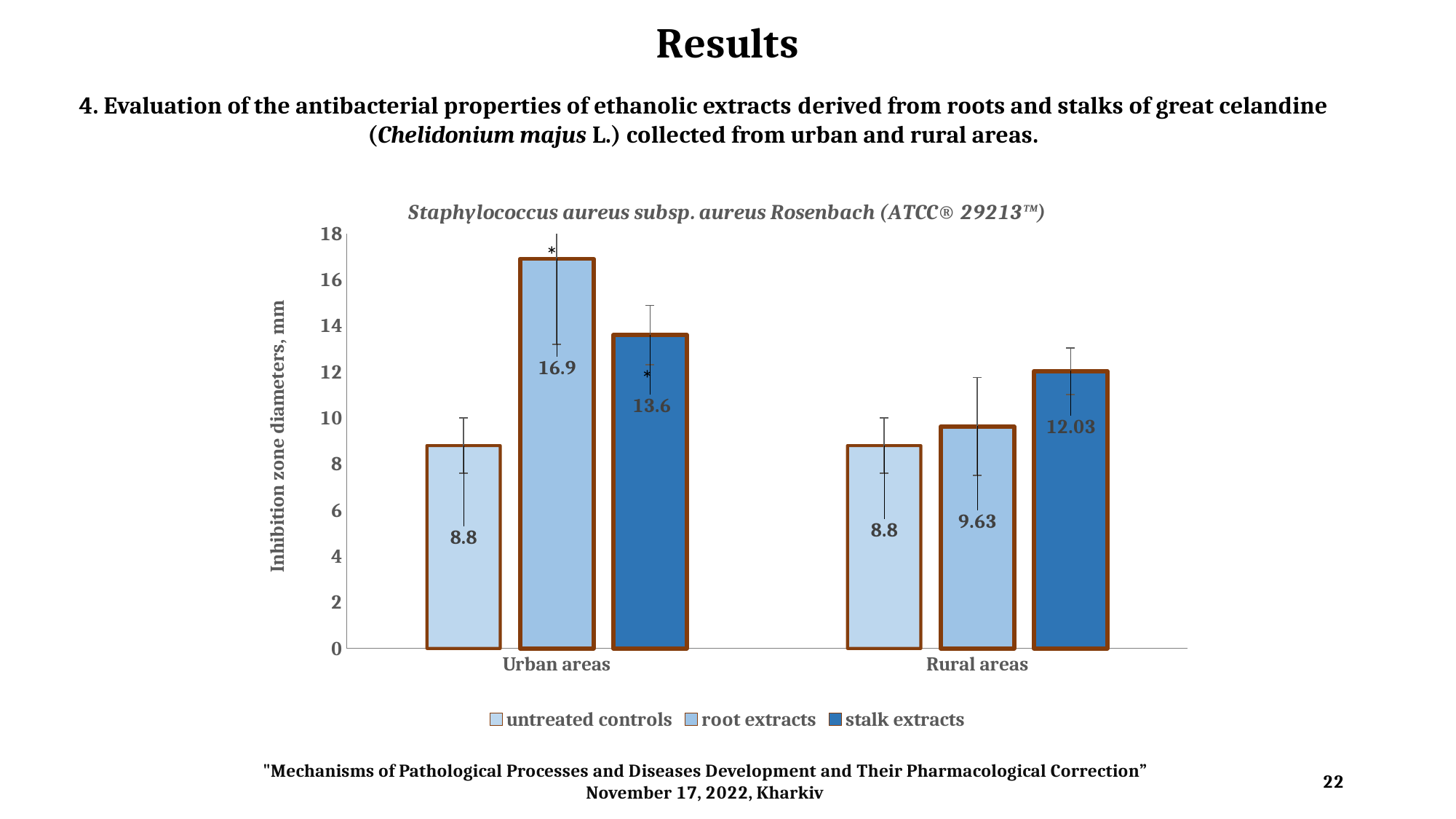

# Results
4. Evaluation of the antibacterial properties of ethanolic extracts derived from roots and stalks of great celandine (Chelidonium majus L.) collected from urban and rural areas.

### Chart: Staphylococcus aureus subsp. aureus Rosenbach (ATCC® 29213™)

| Category | untreated controls | root extracts | stalk extracts |
|---|---|---|---|
| Urban areas | 8.8 | 16.9 | 13.6 |
| Rural areas | 8.8 | 9.63 | 12.03 |
22
"Mechanisms of Pathological Processes and Diseases Development and Their Pharmacological Correction”
November 17, 2022, Kharkiv